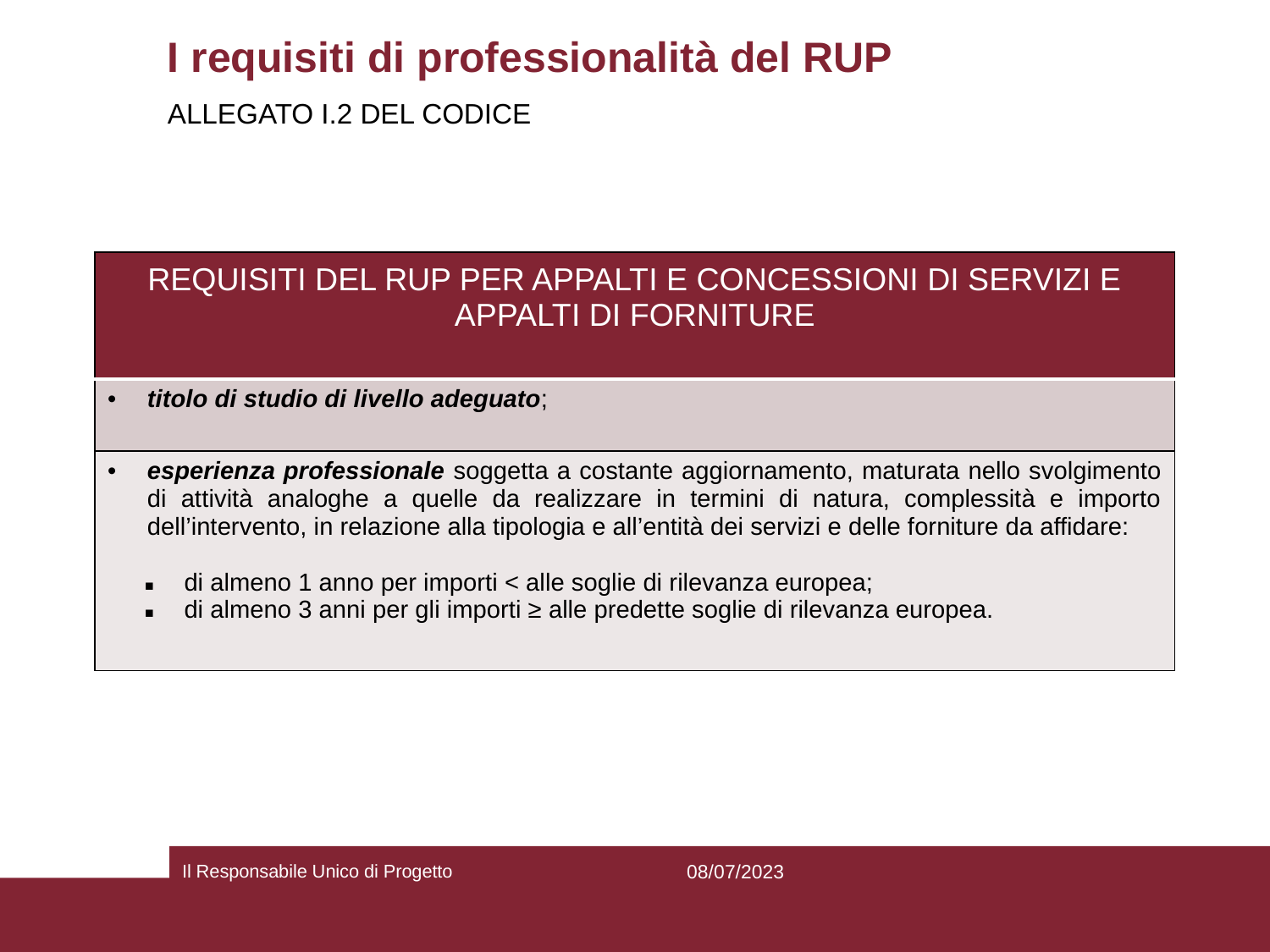

# I requisiti di professionalità del RUP
ALLEGATO I.2 DEL CODICE

| REQUISITI DEL RUP PER APPALTI E CONCESSIONI DI SERVIZI E APPALTI DI FORNITURE |
| --- |
| titolo di studio di livello adeguato; |
| esperienza professionale soggetta a costante aggiornamento, maturata nello svolgimento di attività analoghe a quelle da realizzare in termini di natura, complessità e importo dell’intervento, in relazione alla tipologia e all’entità dei servizi e delle forniture da affidare: di almeno 1 anno per importi < alle soglie di rilevanza europea; di almeno 3 anni per gli importi ≥ alle predette soglie di rilevanza europea. |
Il Responsabile Unico di Progetto
08/07/2023